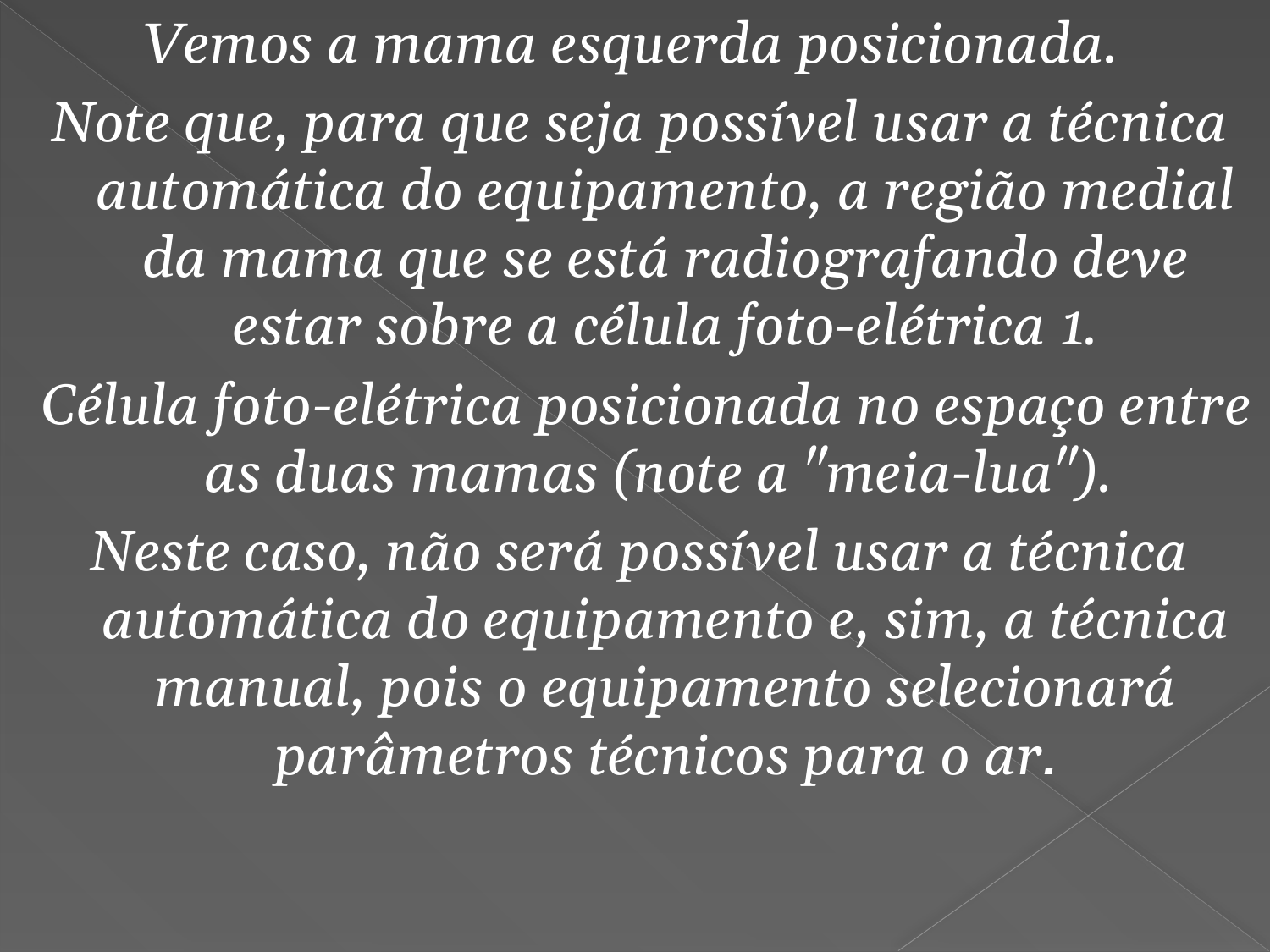

Vemos a mama esquerda posicionada.
Note que, para que seja possível usar a técnica automática do equipamento, a região medial da mama que se está radiografando deve estar sobre a célula foto-elétrica 1.
 Célula foto-elétrica posicionada no espaço entre as duas mamas (note a "meia-lua").
Neste caso, não será possível usar a técnica automática do equipamento e, sim, a técnica manual, pois o equipamento selecionará parâmetros técnicos para o ar.
#